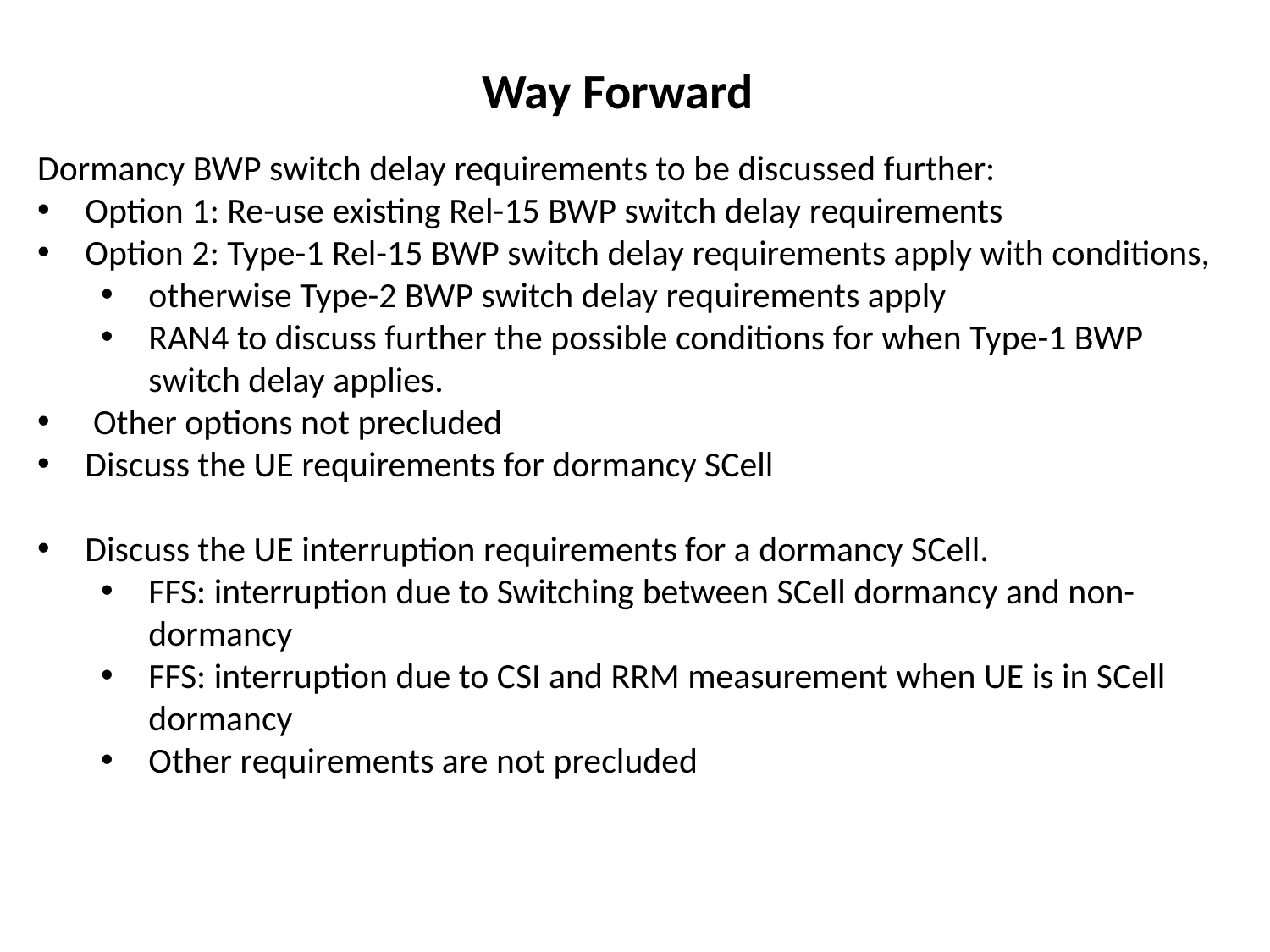

# Way Forward
Dormancy BWP switch delay requirements to be discussed further:
Option 1: Re-use existing Rel-15 BWP switch delay requirements
Option 2: Type-1 Rel-15 BWP switch delay requirements apply with conditions,
otherwise Type-2 BWP switch delay requirements apply
RAN4 to discuss further the possible conditions for when Type-1 BWP switch delay applies.
 Other options not precluded
Discuss the UE requirements for dormancy SCell

Discuss the UE interruption requirements for a dormancy SCell.
FFS: interruption due to Switching between SCell dormancy and non-dormancy
FFS: interruption due to CSI and RRM measurement when UE is in SCell dormancy
Other requirements are not precluded